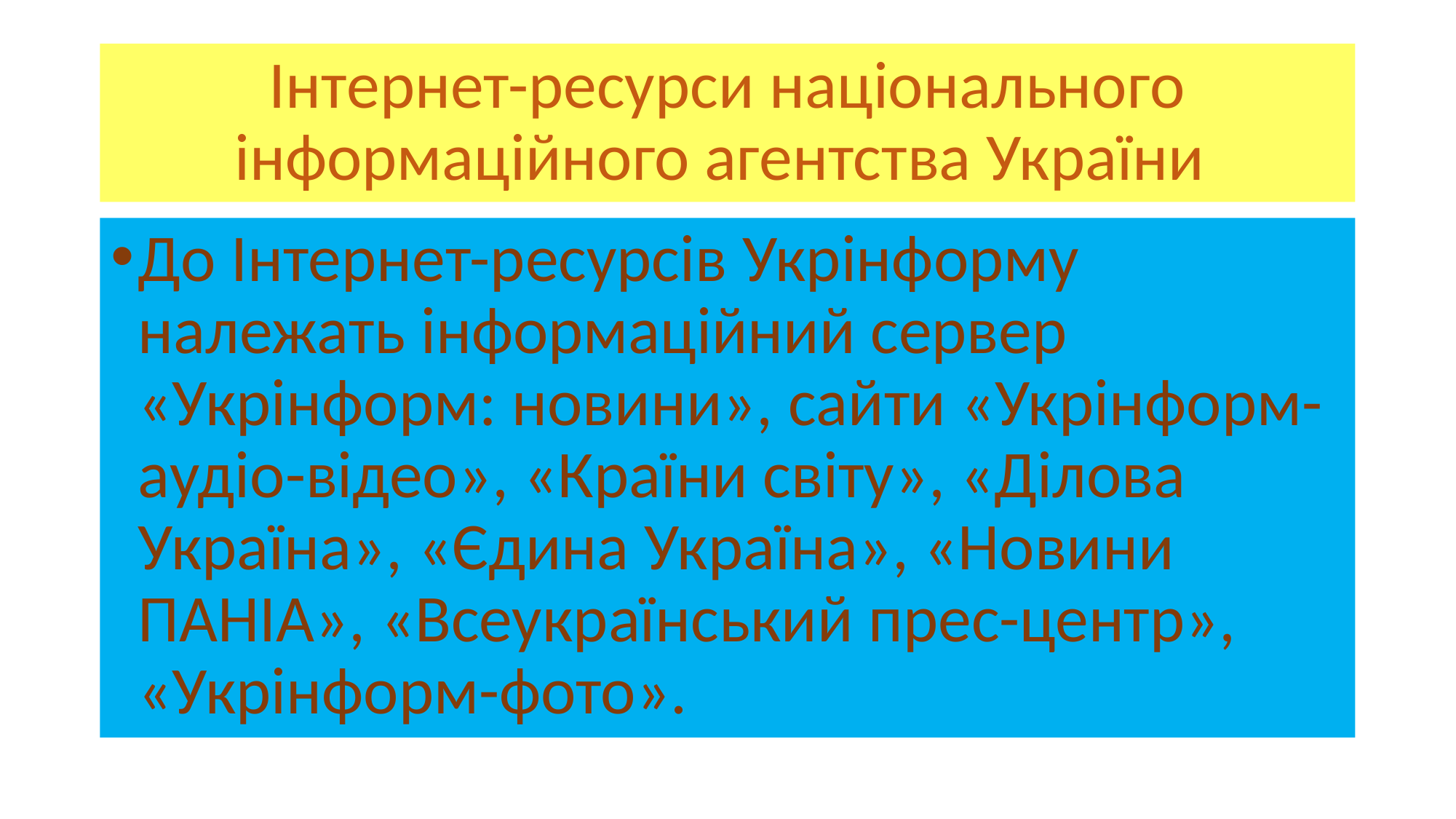

# Інтернет-ресурси національного інформаційного агентства України
До Інтернет-ресурсів Укрінформу належать інформаційний сервер «Укрінформ: новини», сайти «Укрінформ-аудіо-відео», «Країни світу», «Ділова Україна», «Єдина Україна», «Новини ПАНІА», «Всеукраїнський прес-центр», «Укрінформ-фото».